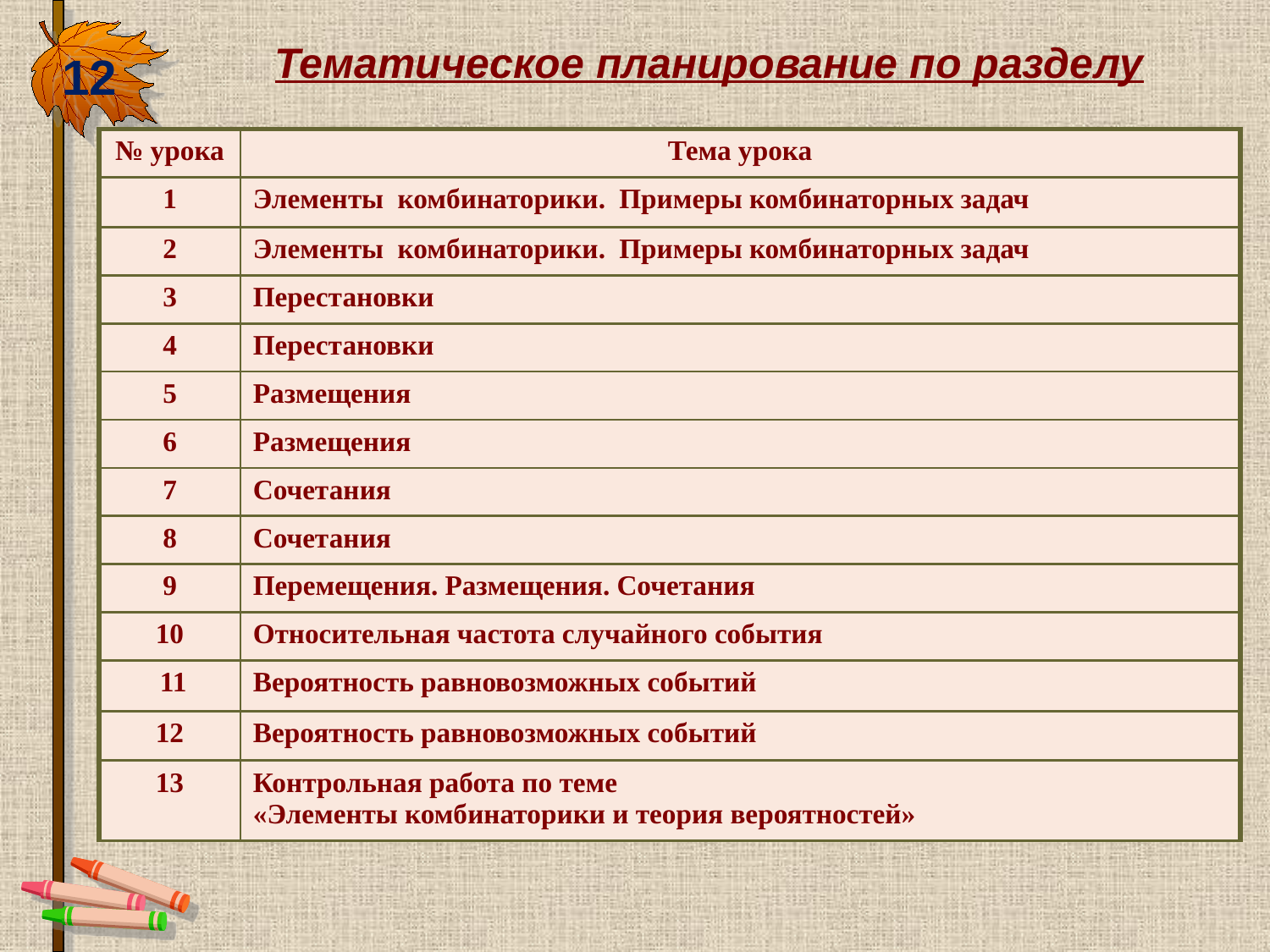

Тематическое планирование по разделу

12
| № урока | Тема урока |
| --- | --- |
| 1 | Элементы комбинаторики. Примеры комбинаторных задач |
| 2 | Элементы комбинаторики. Примеры комбинаторных задач |
| 3 | Перестановки |
| 4 | Перестановки |
| 5 | Размещения |
| 6 | Размещения |
| 7 | Сочетания |
| 8 | Сочетания |
| 9 | Перемещения. Размещения. Сочетания |
| 10 | Относительная частота случайного события |
| 11 | Вероятность равновозможных событий |
| 12 | Вероятность равновозможных событий |
| 13 | Контрольная работа по теме «Элементы комбинаторики и теория вероятностей» |